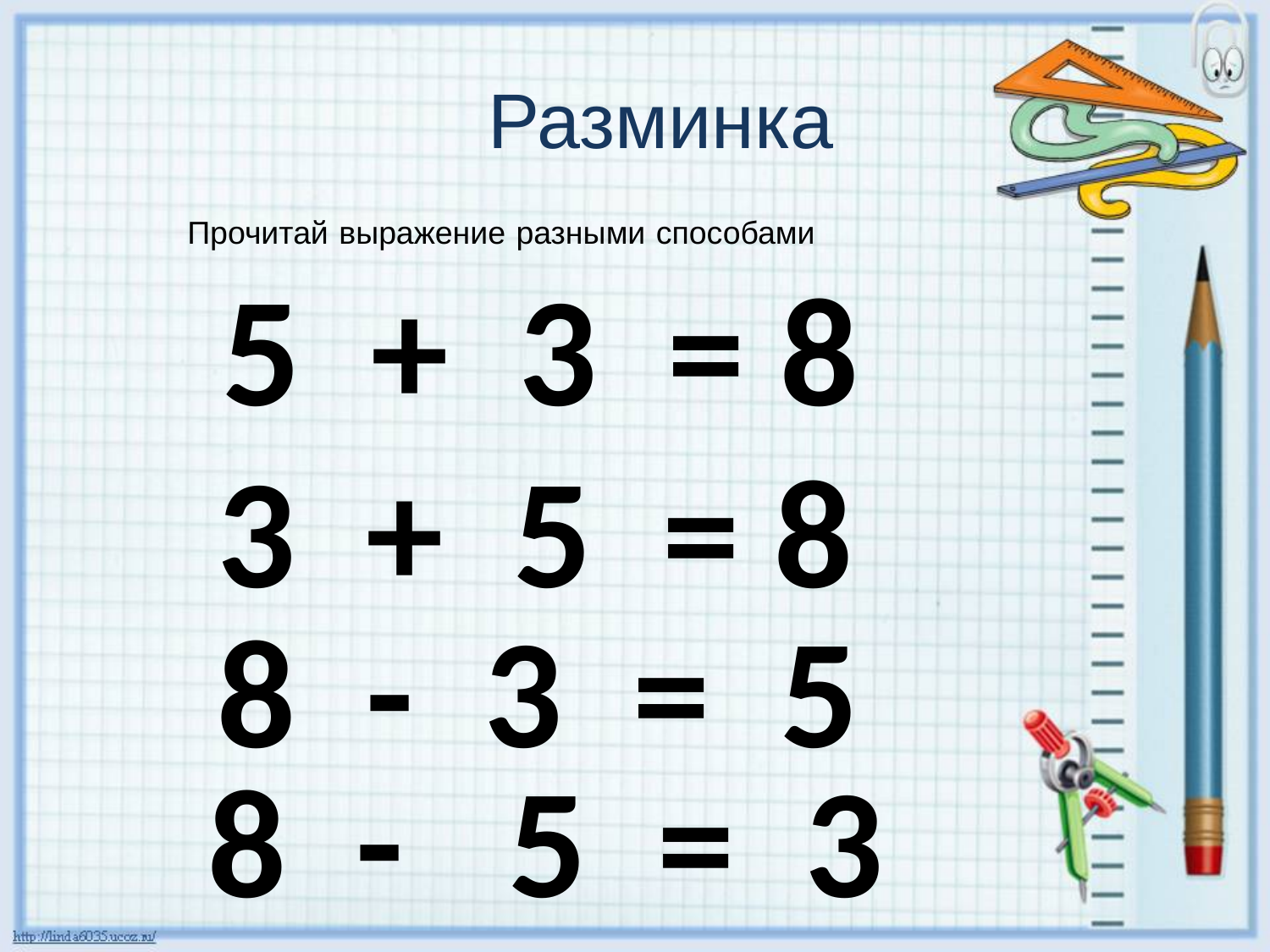

# Разминка
Прочитай выражение разными способами
 5  +  3  = 8

3  +  5  = 8
8  -  3  =  5
8  -   5  =  3